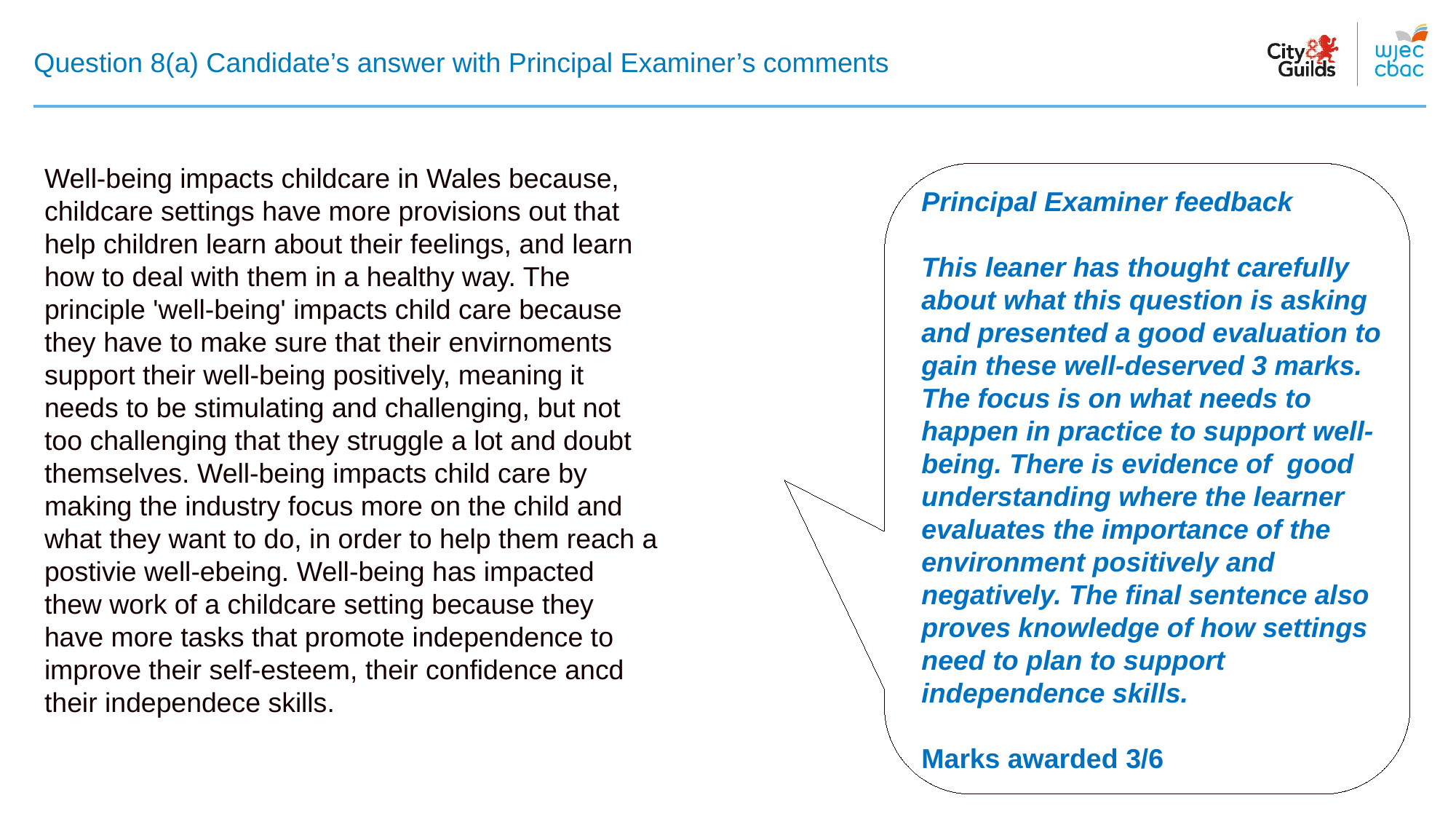

# Question 8(a) Candidate’s answer with Principal Examiner’s comments
Well-being impacts childcare in Wales because, childcare settings have more provisions out that help children learn about their feelings, and learn how to deal with them in a healthy way. The principle 'well-being' impacts child care because they have to make sure that their envirnoments support their well-being positively, meaning it needs to be stimulating and challenging, but not too challenging that they struggle a lot and doubt themselves. Well-being impacts child care by making the industry focus more on the child and what they want to do, in order to help them reach a postivie well-ebeing. Well-being has impacted thew work of a childcare setting because they have more tasks that promote independence to improve their self-esteem, their confidence ancd their independece skills.

Principal Examiner feedback

This leaner has thought carefully about what this question is asking and presented a good evaluation to gain these well-deserved 3 marks.
The focus is on what needs to happen in practice to support well-being. There is evidence of  good understanding where the learner evaluates the importance of the environment positively and negatively. The final sentence also proves knowledge of how settings need to plan to support independence skills.

Marks awarded 3/6